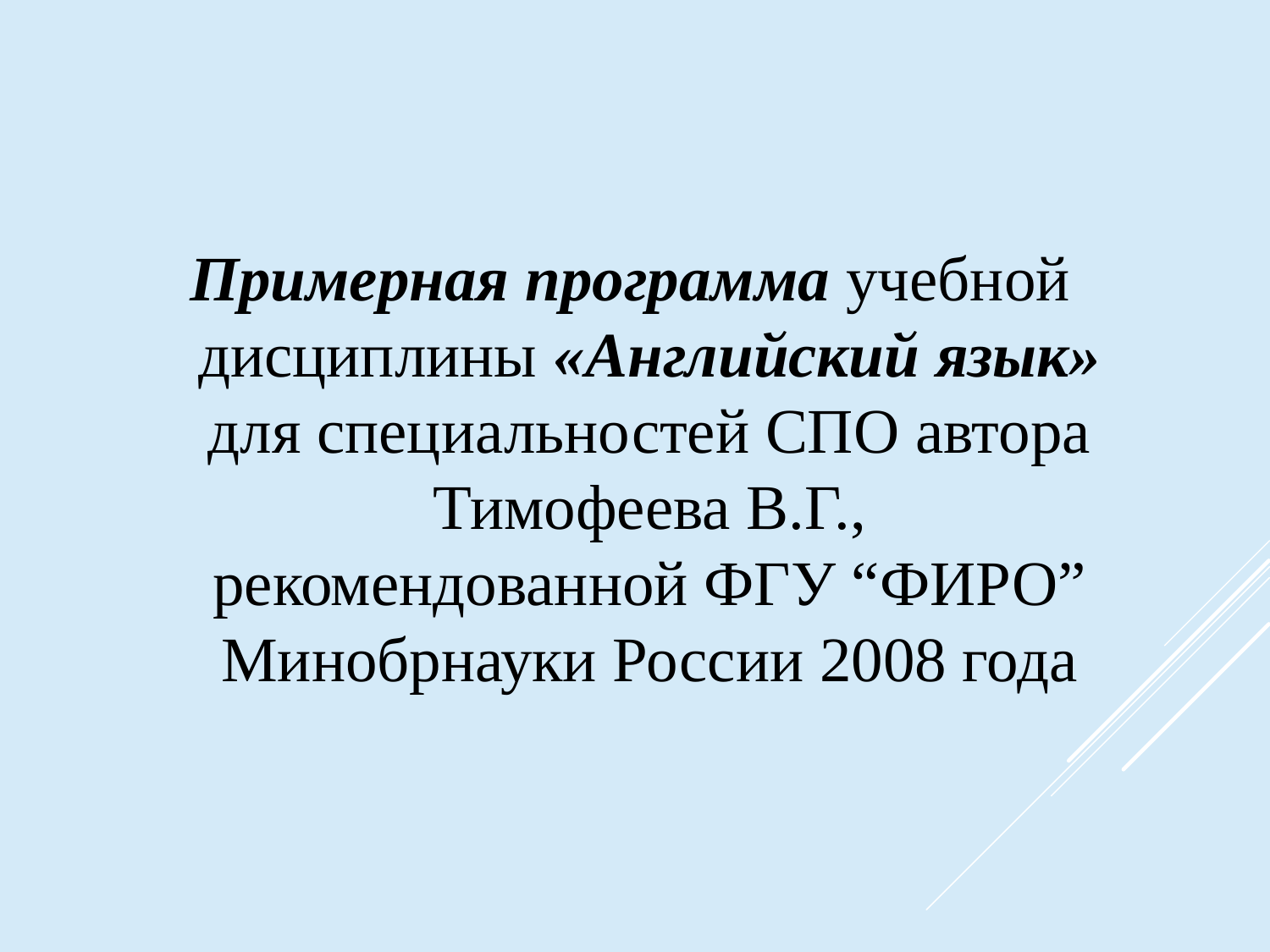

Примерная программа учебной дисциплины «Английский язык» для специальностей СПО автора Тимофеева В.Г., рекомендованной ФГУ “ФИРО” Минобрнауки России 2008 года